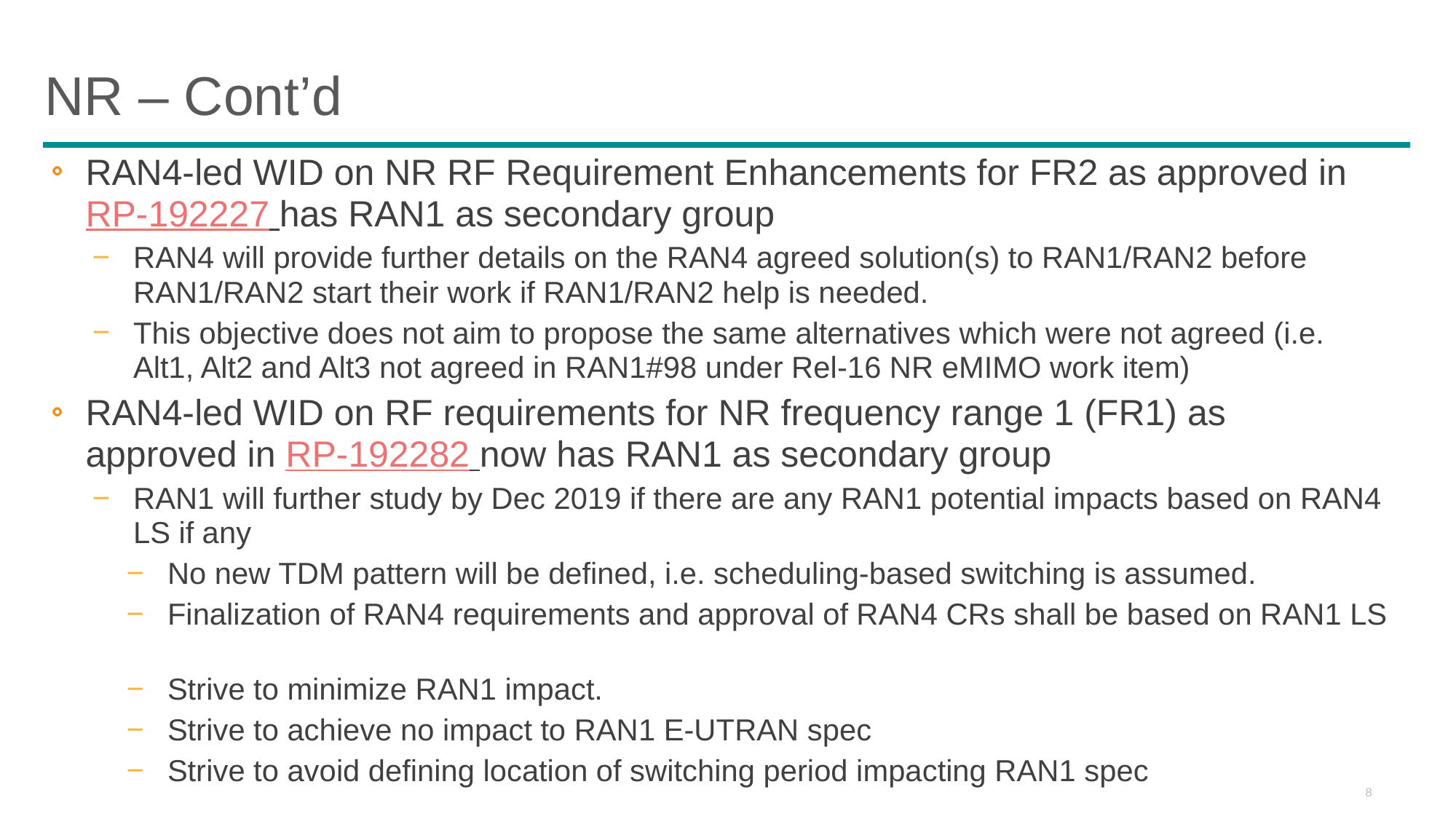

# NR – Cont’d
RAN4-led WID on NR RF Requirement Enhancements for FR2 as approved in RP-192227 has RAN1 as secondary group
RAN4 will provide further details on the RAN4 agreed solution(s) to RAN1/RAN2 before RAN1/RAN2 start their work if RAN1/RAN2 help is needed.
This objective does not aim to propose the same alternatives which were not agreed (i.e. Alt1, Alt2 and Alt3 not agreed in RAN1#98 under Rel-16 NR eMIMO work item)
RAN4-led WID on RF requirements for NR frequency range 1 (FR1) as approved in RP-192282 now has RAN1 as secondary group
RAN1 will further study by Dec 2019 if there are any RAN1 potential impacts based on RAN4 LS if any
No new TDM pattern will be defined, i.e. scheduling-based switching is assumed.
Finalization of RAN4 requirements and approval of RAN4 CRs shall be based on RAN1 LS
Strive to minimize RAN1 impact.
Strive to achieve no impact to RAN1 E-UTRAN spec
Strive to avoid defining location of switching period impacting RAN1 spec